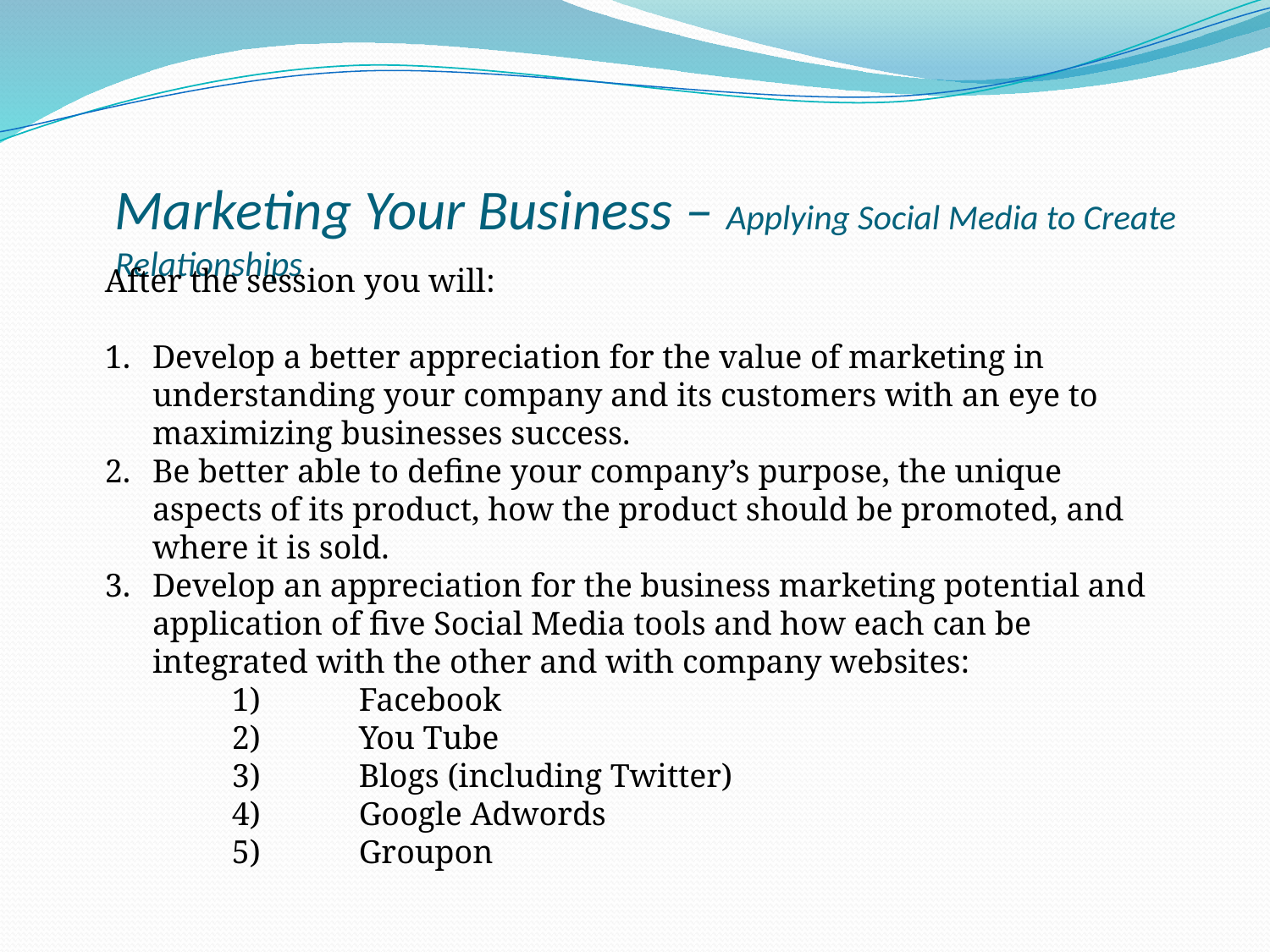

# Marketing Your Business – Applying Social Media to Create Relationships

After the session you will:

Develop a better appreciation for the value of marketing in understanding your company and its customers with an eye to maximizing businesses success.
Be better able to define your company’s purpose, the unique aspects of its product, how the product should be promoted, and where it is sold.
Develop an appreciation for the business marketing potential and application of five Social Media tools and how each can be integrated with the other and with company websites:
1)	Facebook
2)	You Tube
3)	Blogs (including Twitter)
4)	Google Adwords
5)	Groupon